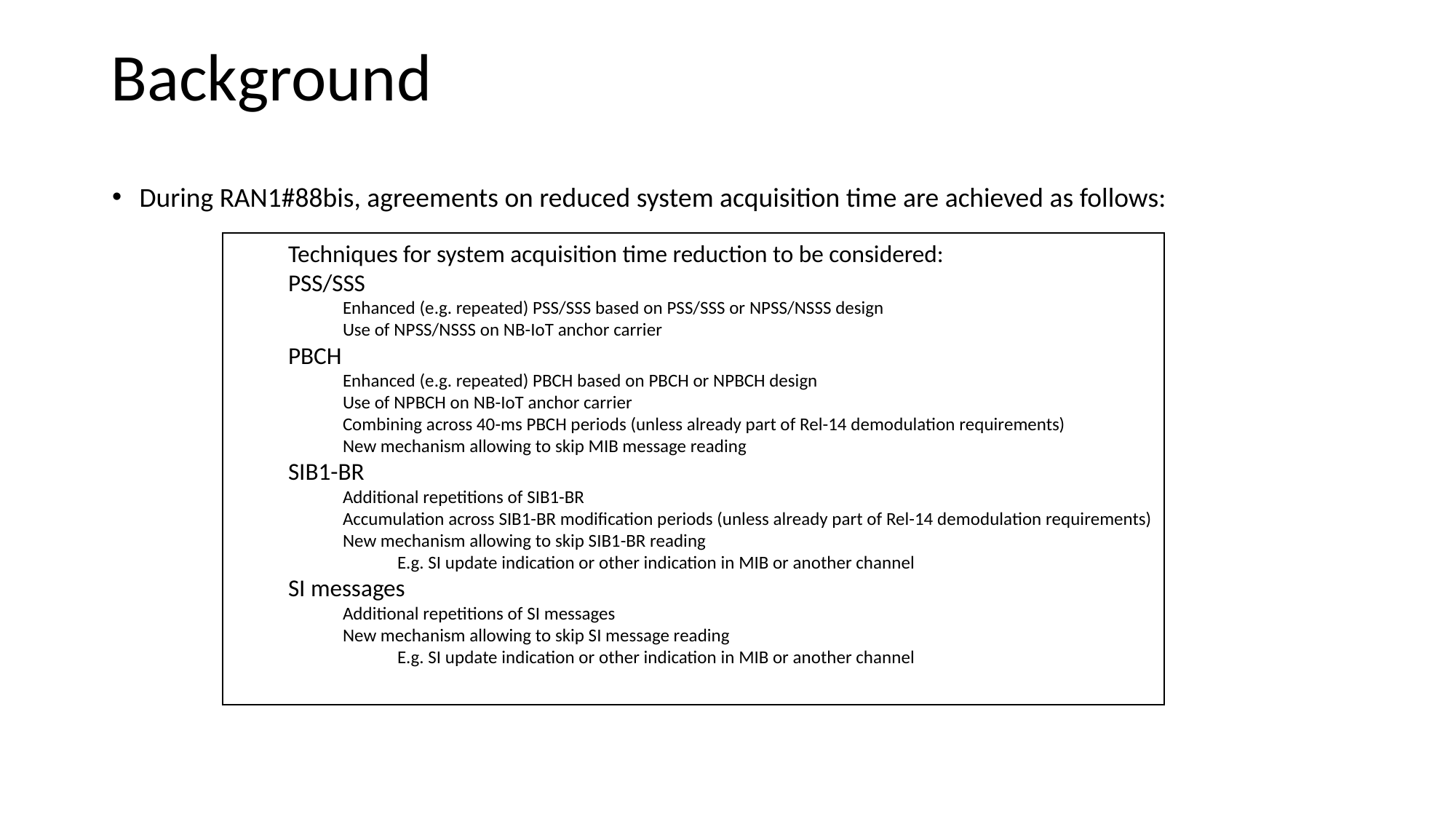

# Background
During RAN1#88bis, agreements on reduced system acquisition time are achieved as follows:

Techniques for system acquisition time reduction to be considered:
PSS/SSS
Enhanced (e.g. repeated) PSS/SSS based on PSS/SSS or NPSS/NSSS design
Use of NPSS/NSSS on NB-IoT anchor carrier
PBCH
Enhanced (e.g. repeated) PBCH based on PBCH or NPBCH design
Use of NPBCH on NB-IoT anchor carrier
Combining across 40-ms PBCH periods (unless already part of Rel-14 demodulation requirements)
New mechanism allowing to skip MIB message reading
SIB1-BR
Additional repetitions of SIB1-BR
Accumulation across SIB1-BR modification periods (unless already part of Rel-14 demodulation requirements)
New mechanism allowing to skip SIB1-BR reading
E.g. SI update indication or other indication in MIB or another channel
SI messages
Additional repetitions of SI messages
New mechanism allowing to skip SI message reading
E.g. SI update indication or other indication in MIB or another channel